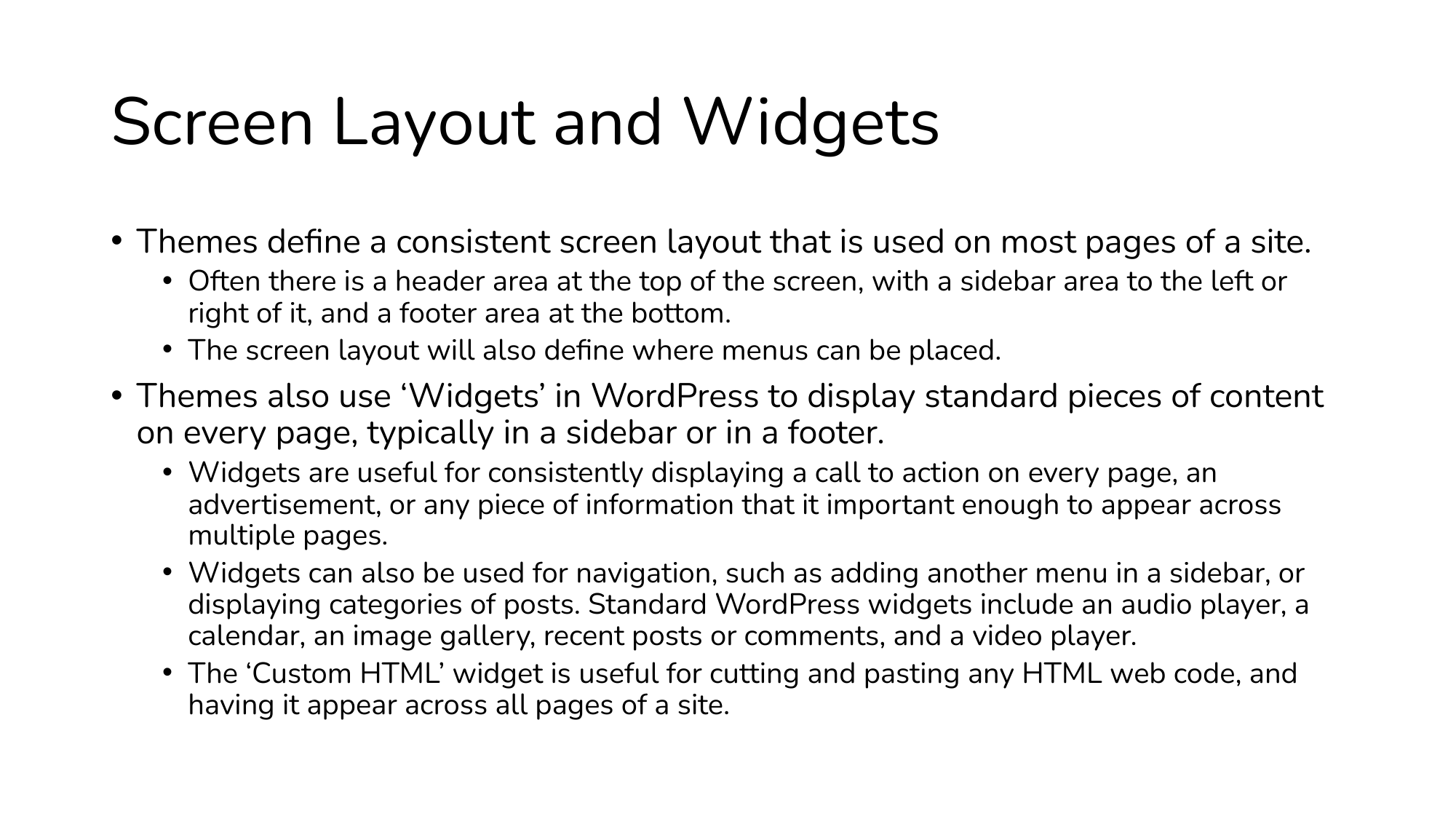

# Screen Layout and Widgets
Themes define a consistent screen layout that is used on most pages of a site.
Often there is a header area at the top of the screen, with a sidebar area to the left or right of it, and a footer area at the bottom.
The screen layout will also define where menus can be placed.
Themes also use ‘Widgets’ in WordPress to display standard pieces of content on every page, typically in a sidebar or in a footer.
Widgets are useful for consistently displaying a call to action on every page, an advertisement, or any piece of information that it important enough to appear across multiple pages.
Widgets can also be used for navigation, such as adding another menu in a sidebar, or displaying categories of posts. Standard WordPress widgets include an audio player, a calendar, an image gallery, recent posts or comments, and a video player.
The ‘Custom HTML’ widget is useful for cutting and pasting any HTML web code, and having it appear across all pages of a site.